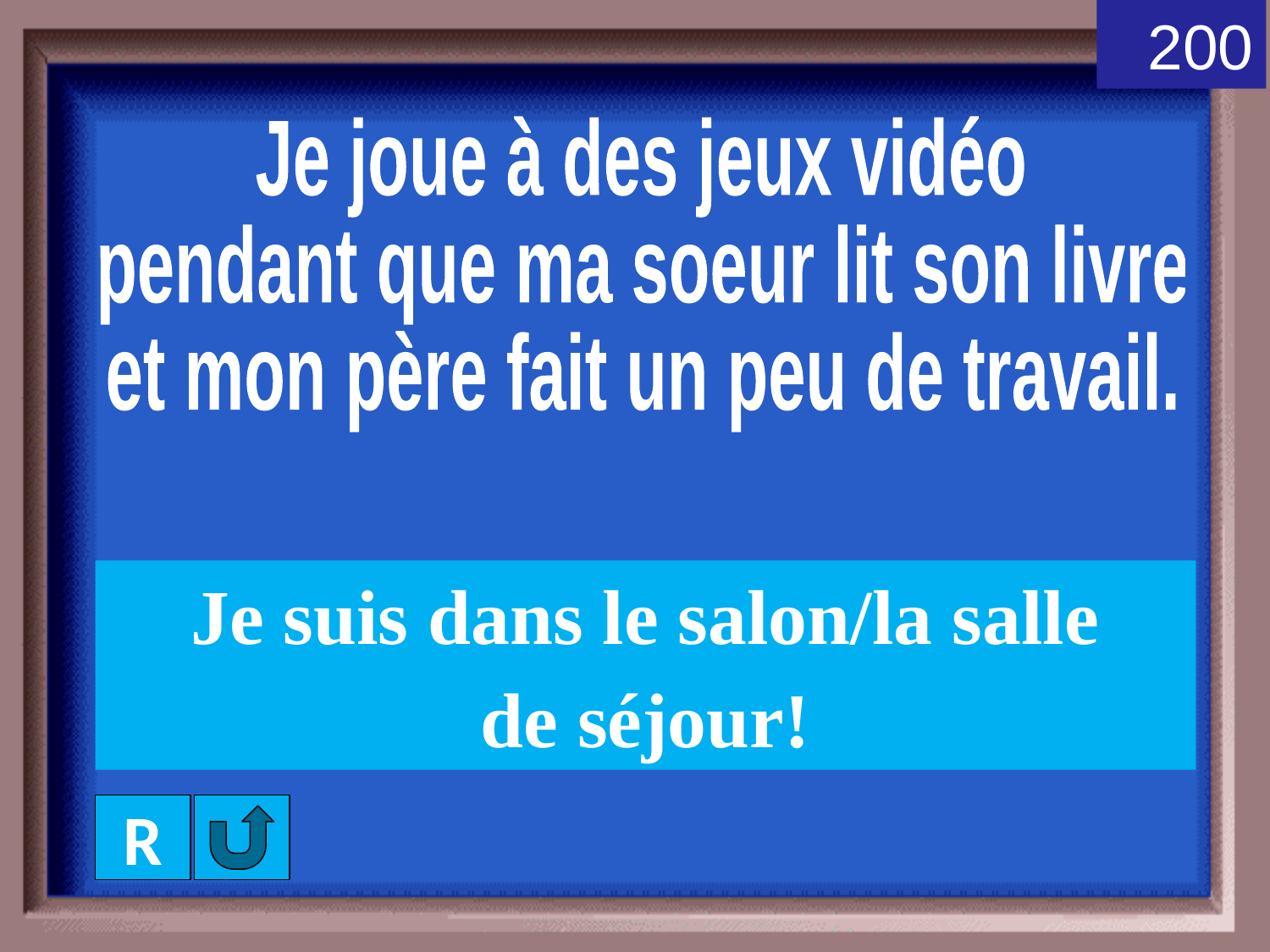

200
Je joue à des jeux vidéo
pendant que ma soeur lit son livre
et mon père fait un peu de travail.

Je suis dans le salon/la salle
de séjour!
R